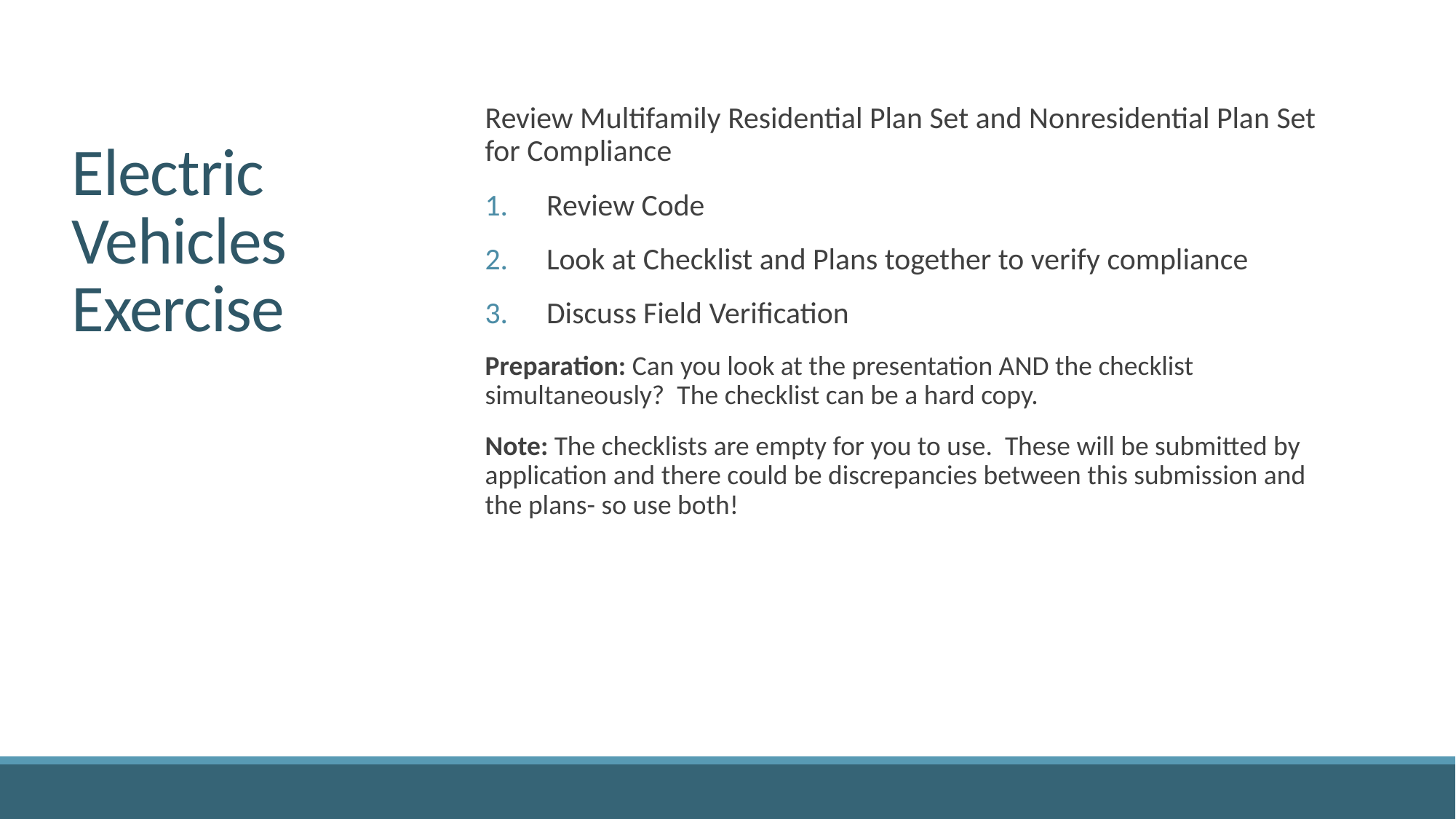

Review Multifamily Residential Plan Set and Nonresidential Plan Set for Compliance
Review Code
Look at Checklist and Plans together to verify compliance
Discuss Field Verification
Preparation: Can you look at the presentation AND the checklist simultaneously?  The checklist can be a hard copy.
Note: The checklists are empty for you to use.  These will be submitted by application and there could be discrepancies between this submission and the plans- so use both!
# Electric Vehicles Exercise